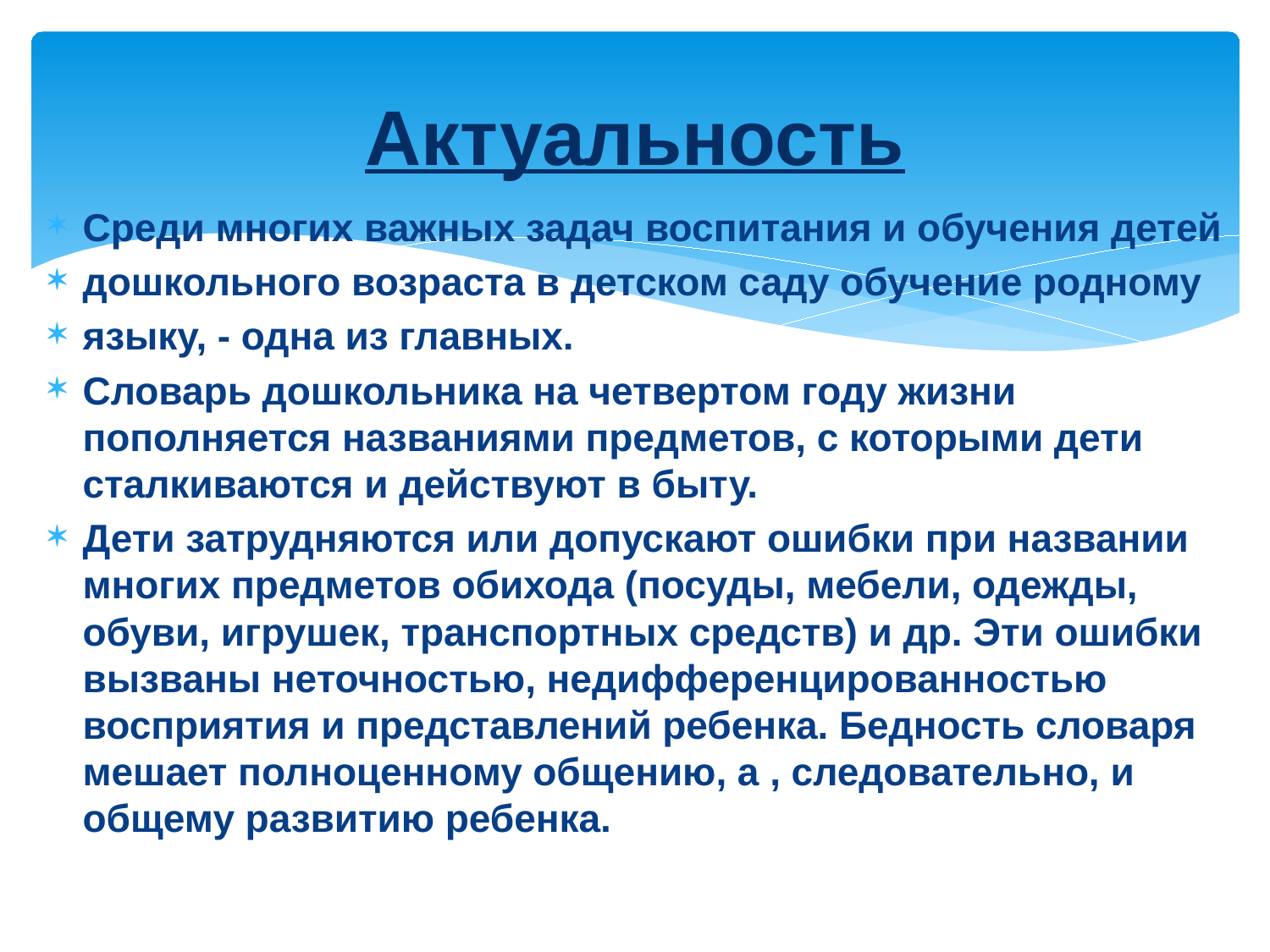

# Актуальность
Среди многих важных задач воспитания и обучения детей
дошкольного возраста в детском саду обучение родному
языку, - одна из главных.
Словарь дошкольника на четвертом году жизни пополняется названиями предметов, с которыми дети сталкиваются и действуют в быту.
Дети затрудняются или допускают ошибки при названии многих предметов обихода (посуды, мебели, одежды, обуви, игрушек, транспортных средств) и др. Эти ошибки вызваны неточностью, недифференцированностью восприятия и представлений ребенка. Бедность словаря мешает полноценному общению, а , следовательно, и общему развитию ребенка.